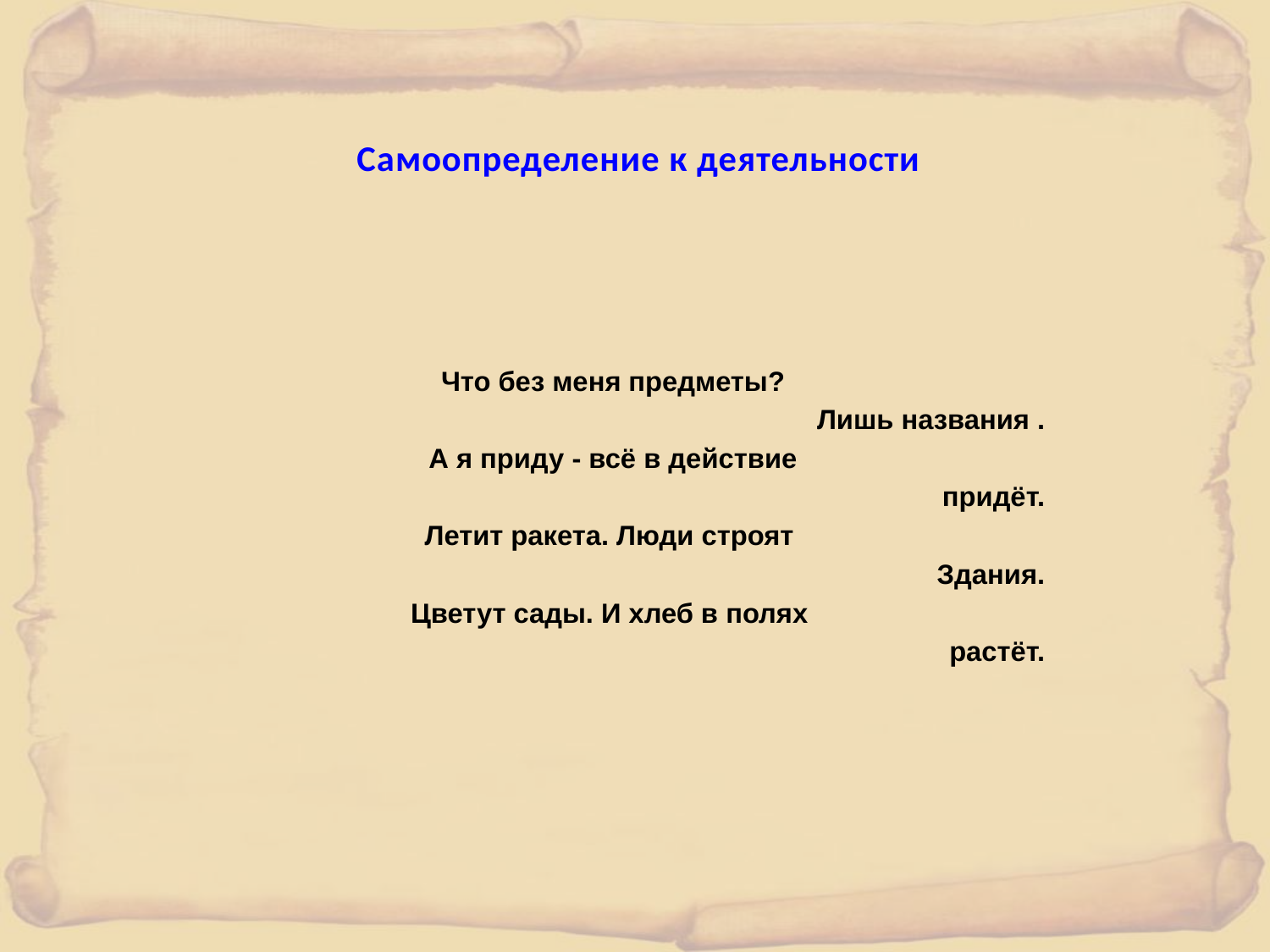

# Самоопределение к деятельности
Что без меня предметы?
Лишь названия .
А я приду - всё в действие
 придёт.
Летит ракета. Люди строят
Здания.
Цветут сады. И хлеб в полях
растёт.